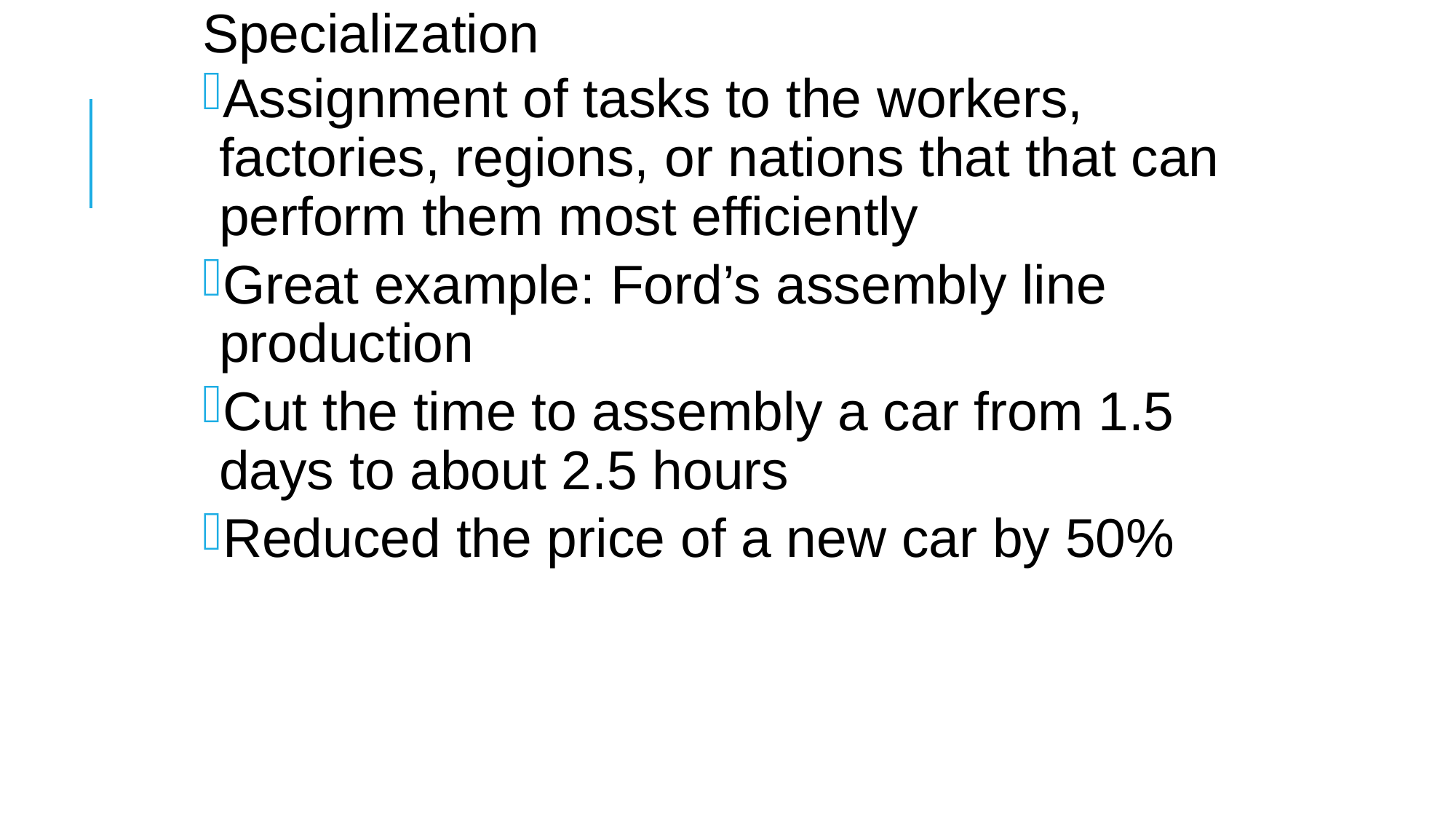

Specialization
Assignment of tasks to the workers, factories, regions, or nations that that can perform them most efficiently
Great example: Ford’s assembly line production
Cut the time to assembly a car from 1.5 days to about 2.5 hours
Reduced the price of a new car by 50%